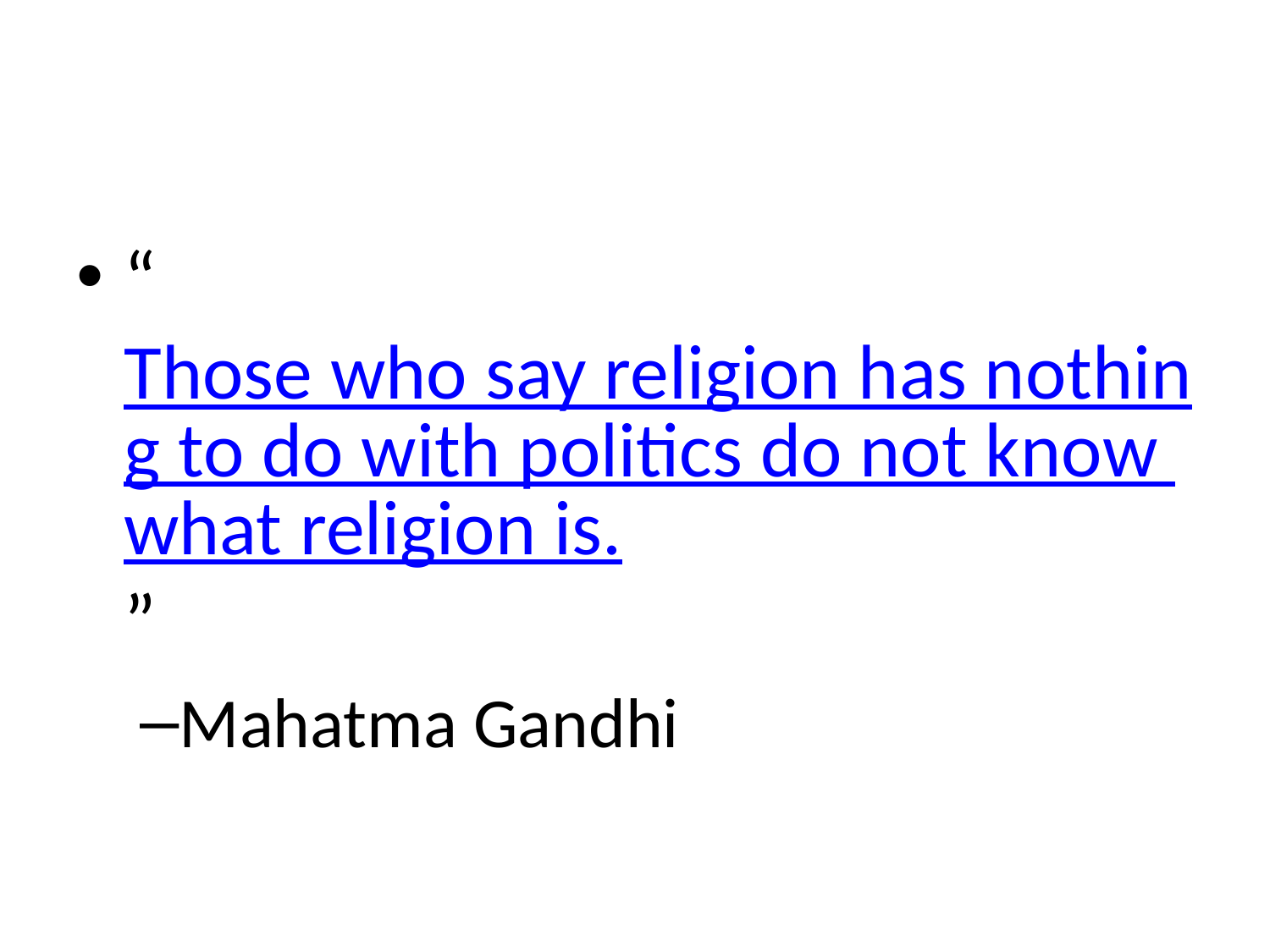

#
“Those who say religion has nothing to do with politics do not know what religion is.”
Mahatma Gandhi